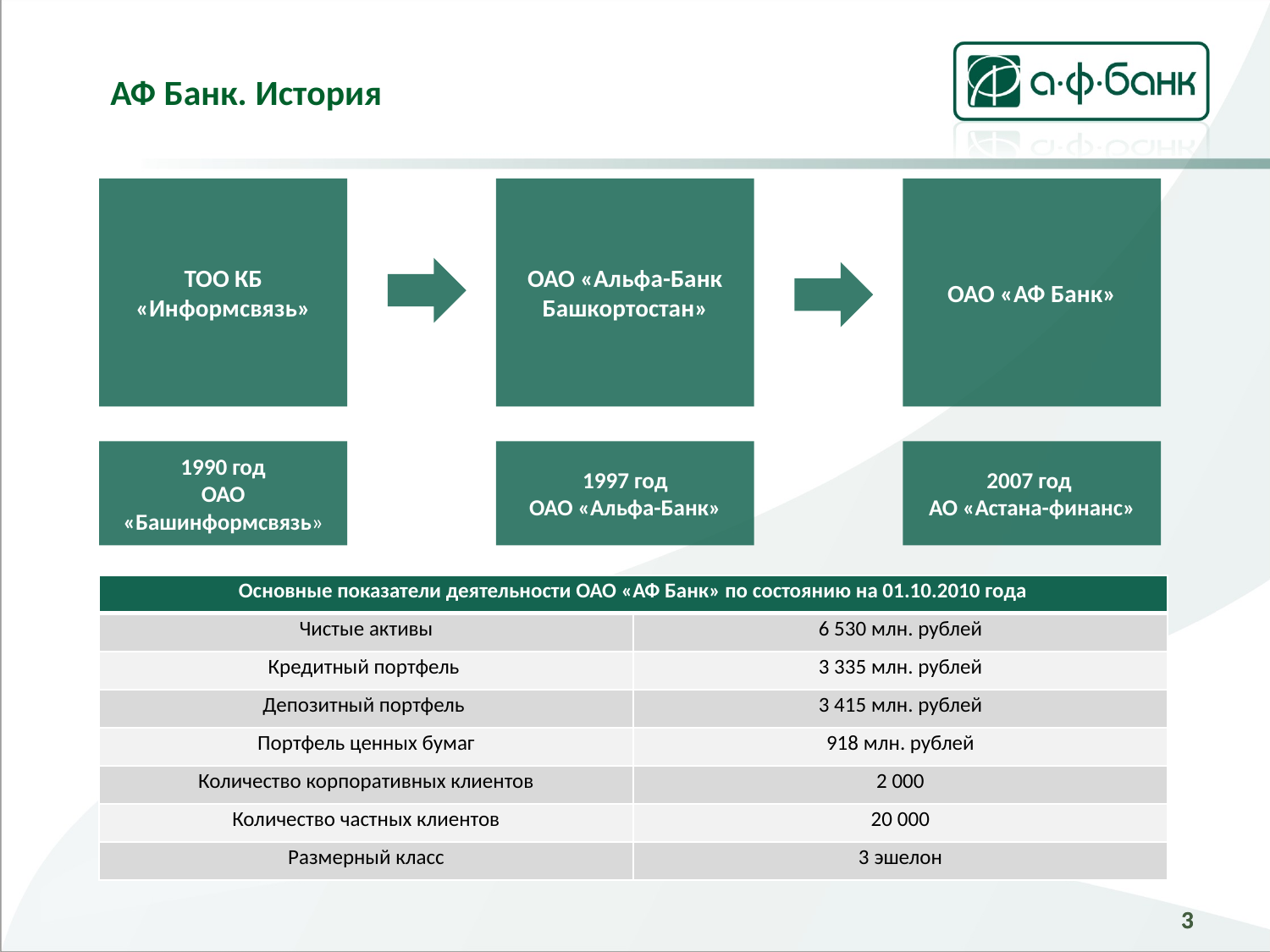

АФ Банк. История
ТОО КБ «Информсвязь»
ОАО «Альфа-Банк Башкортостан»
ОАО «АФ Банк»

1990 год
ОАО «Башинформсвязь»
1997 год
ОАО «Альфа-Банк»
2007 год
АО «Астана-финанс»
| Основные показатели деятельности ОАО «АФ Банк» по состоянию на 01.10.2010 года |  |
| --- | --- |
| Чистые активы | 6 530 млн. рублей |
| Кредитный портфель | 3 335 млн. рублей |
| Депозитный портфель | 3 415 млн. рублей |
| Портфель ценных бумаг | 918 млн. рублей |
| Количество корпоративных клиентов | 2 000 |
| Количество частных клиентов | 20 000 |
| Размерный класс | 3 эшелон |

3
3